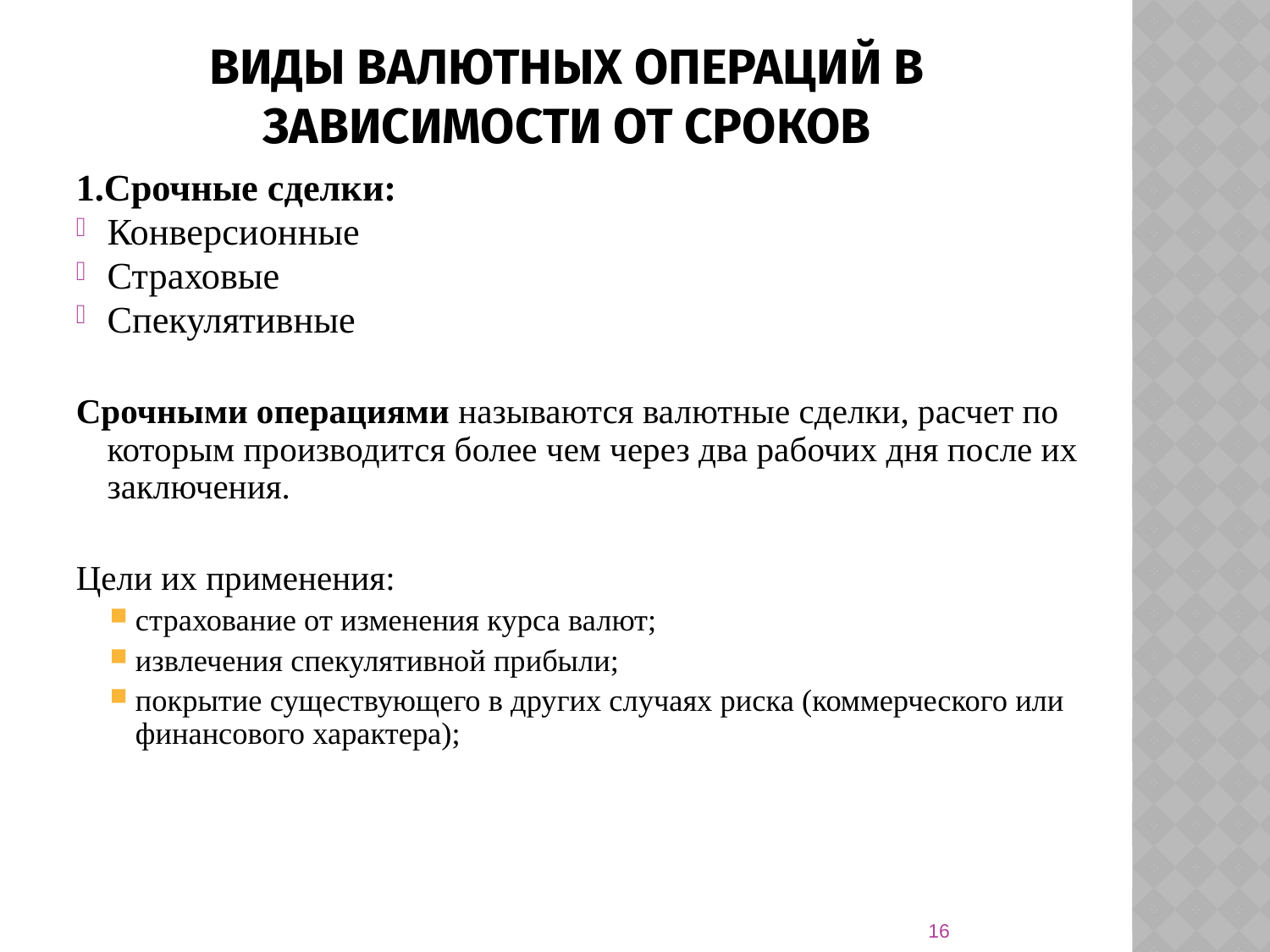

# Виды валютных операций в зависимости от сроков
1.Срочные сделки:
Конверсионные
Страховые
Спекулятивные

Срочными операциями называются валютные сделки, расчет по которым производится более чем через два рабочих дня после их заключения.

Цели их применения:
страхование от изменения курса валют;
извлечения спекулятивной прибыли;
покрытие существующего в других случаях риска (коммерческого или финансового характера);

16